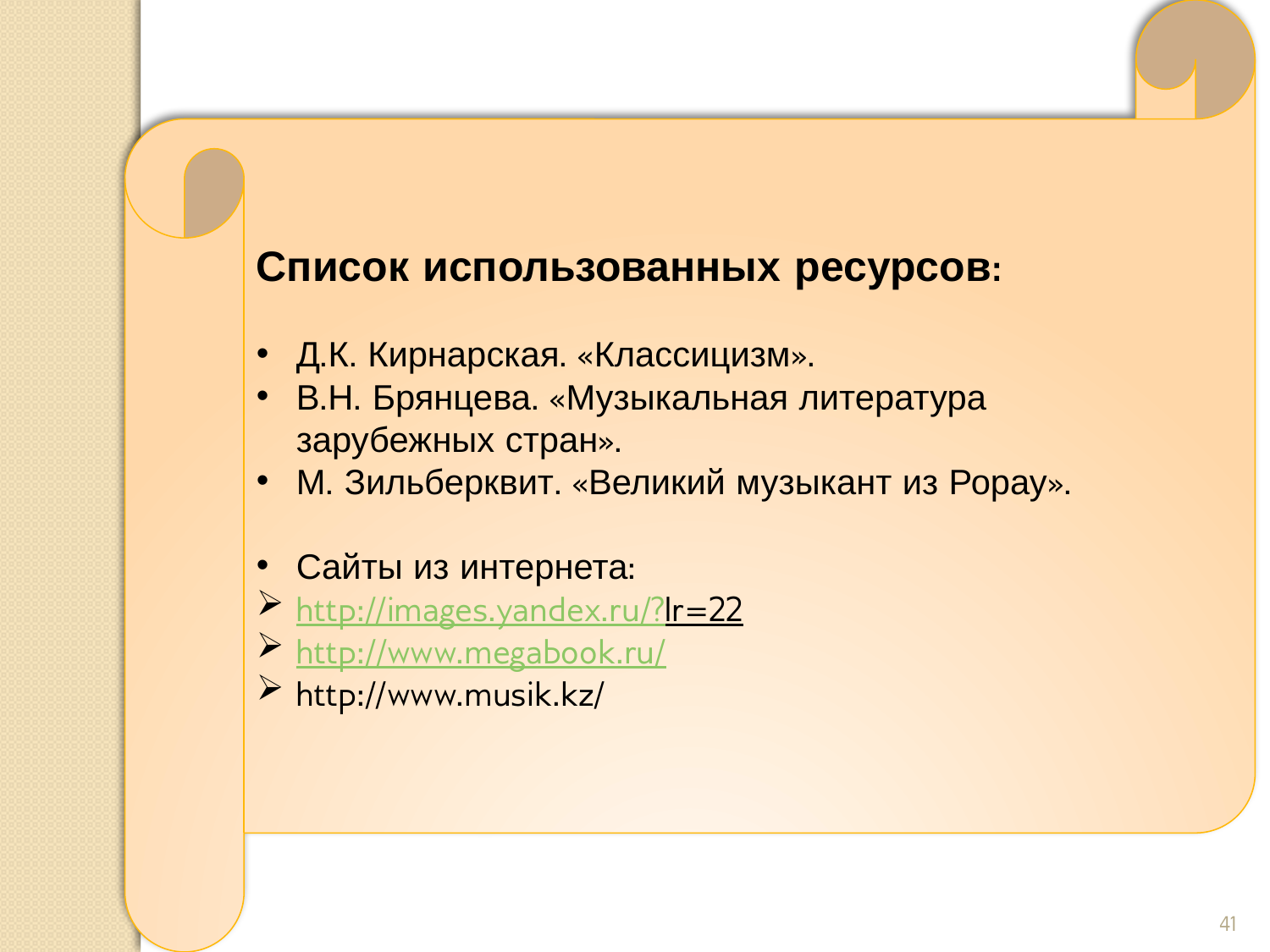

Список использованных ресурсов:

Д.К. Кирнарская. «Классицизм».
В.Н. Брянцева. «Музыкальная литература зарубежных стран».
М. Зильберквит. «Великий музыкант из Рорау».

Сайты из интернета:
http://images.yandex.ru/?lr=22
http://www.megabook.ru/
http://www.musik.kz/
41